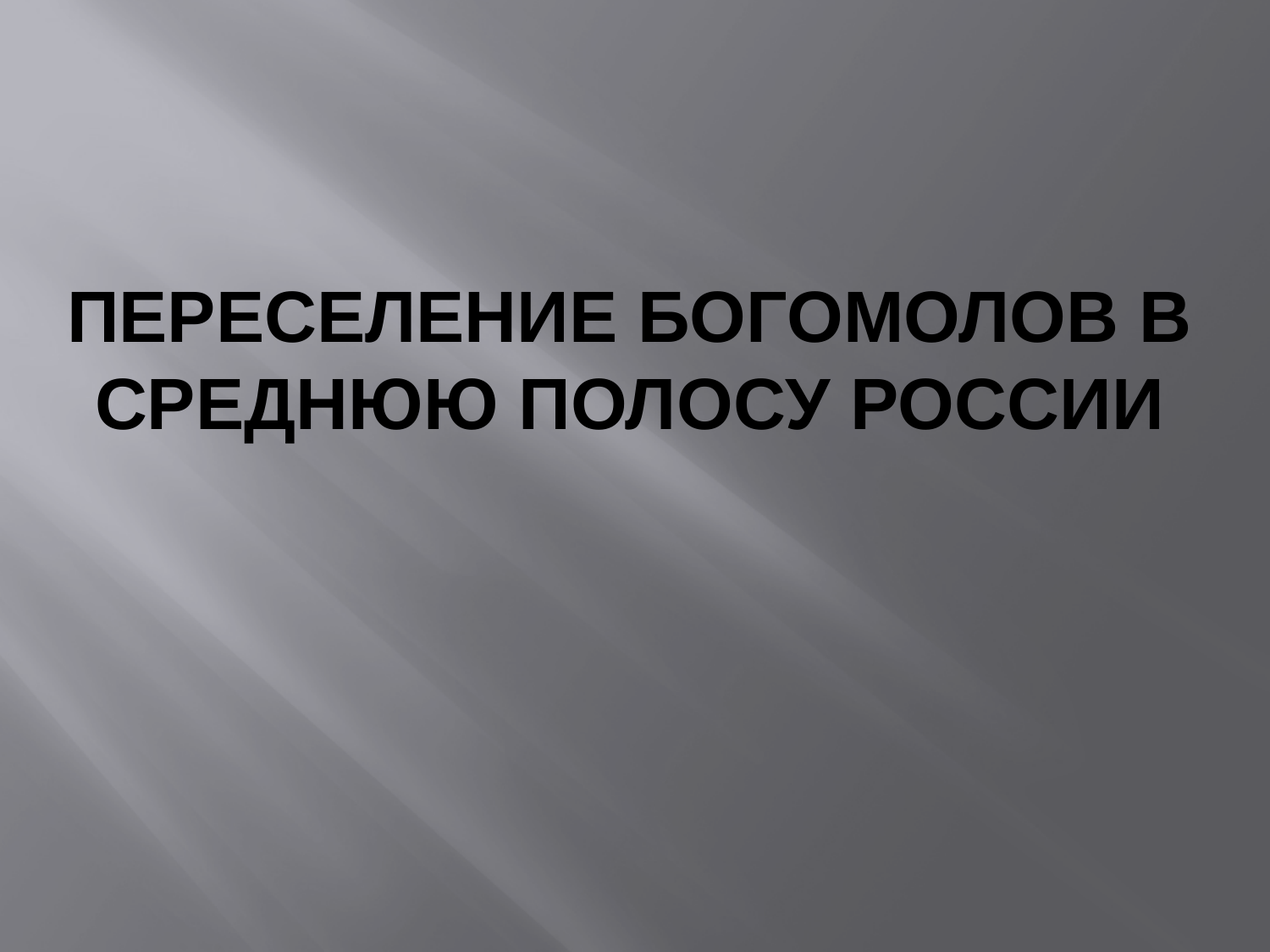

# Переселение Богомолов в среднюю полосу России